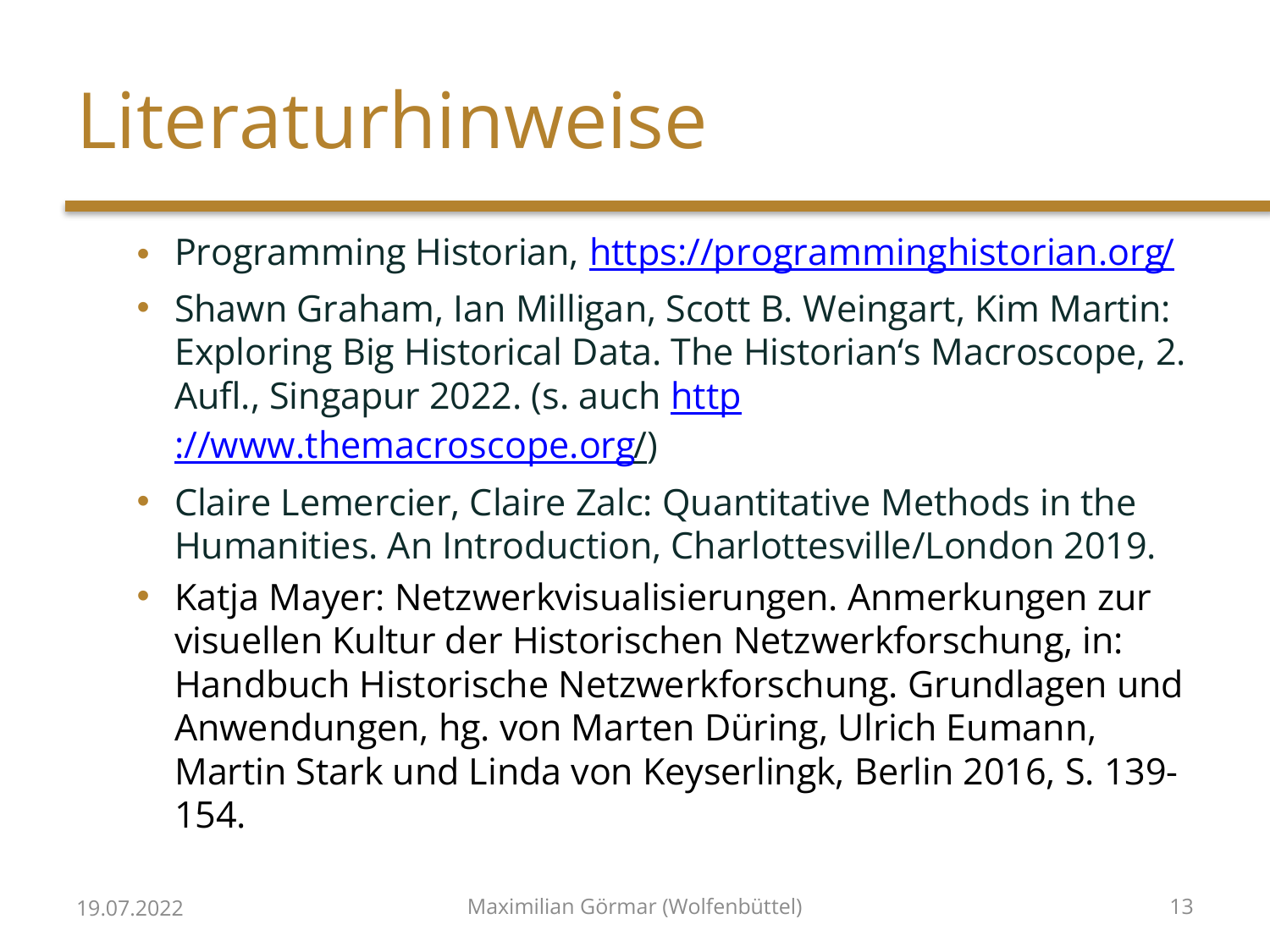

# Literaturhinweise
Programming Historian, https://programminghistorian.org/
Shawn Graham, Ian Milligan, Scott B. Weingart, Kim Martin: Exploring Big Historical Data. The Historian‘s Macroscope, 2. Aufl., Singapur 2022. (s. auch http://www.themacroscope.org/)
Claire Lemercier, Claire Zalc: Quantitative Methods in the Humanities. An Introduction, Charlottesville/London 2019.
Katja Mayer: Netzwerkvisualisierungen. Anmerkungen zur visuellen Kultur der Historischen Netzwerkforschung, in: Handbuch Historische Netzwerkforschung. Grundlagen und Anwendungen, hg. von Marten Düring, Ulrich Eumann, Martin Stark und Linda von Keyserlingk, Berlin 2016, S. 139-154.

19.07.2022
Maximilian Görmar (Wolfenbüttel)
13